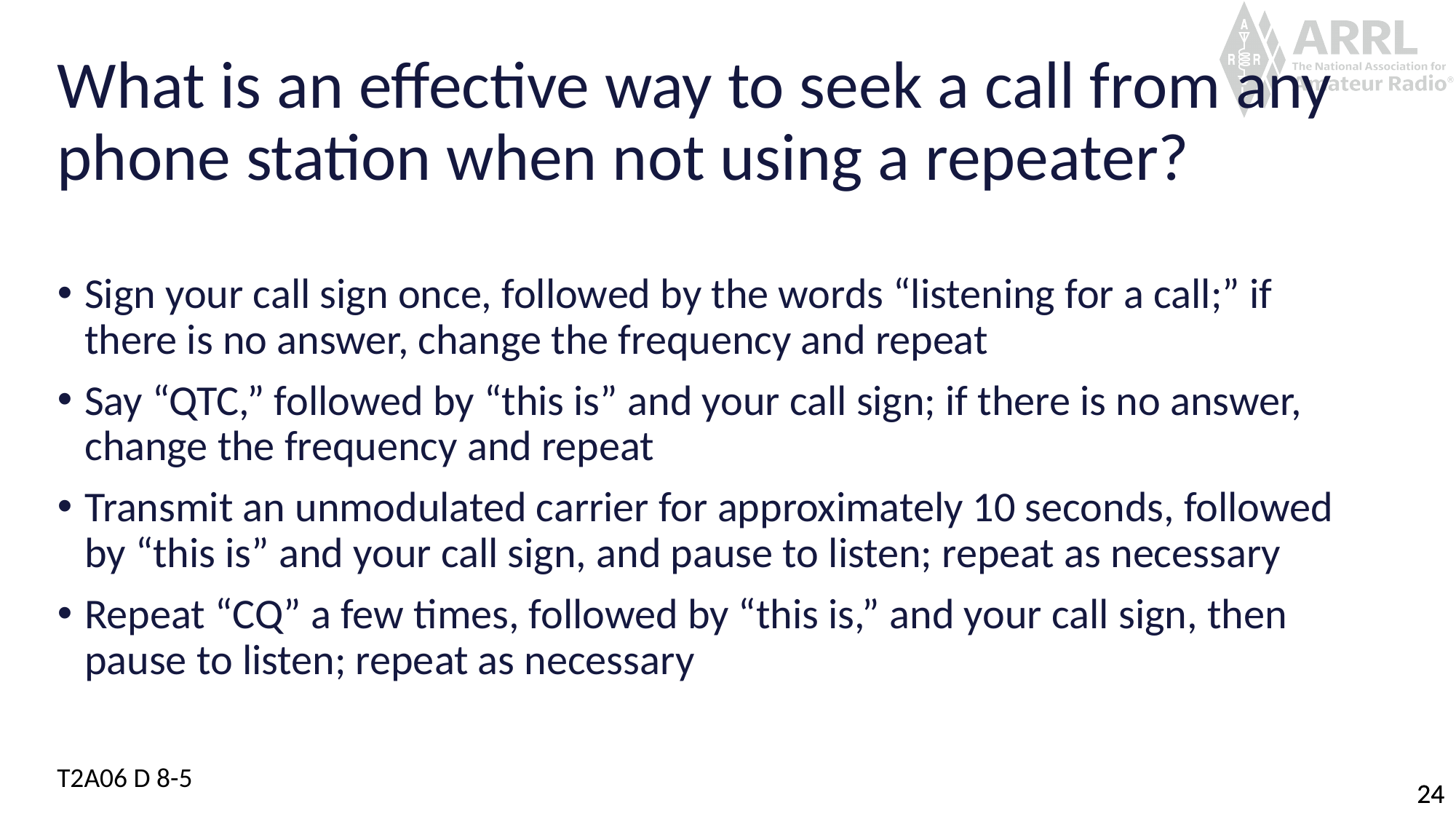

# What is an effective way to seek a call from any phone station when not using a repeater?
Sign your call sign once, followed by the words “listening for a call;” if there is no answer, change the frequency and repeat
Say “QTC,” followed by “this is” and your call sign; if there is no answer, change the frequency and repeat
Transmit an unmodulated carrier for approximately 10 seconds, followed by “this is” and your call sign, and pause to listen; repeat as necessary
Repeat “CQ” a few times, followed by “this is,” and your call sign, then pause to listen; repeat as necessary
T2A06 D 8-5